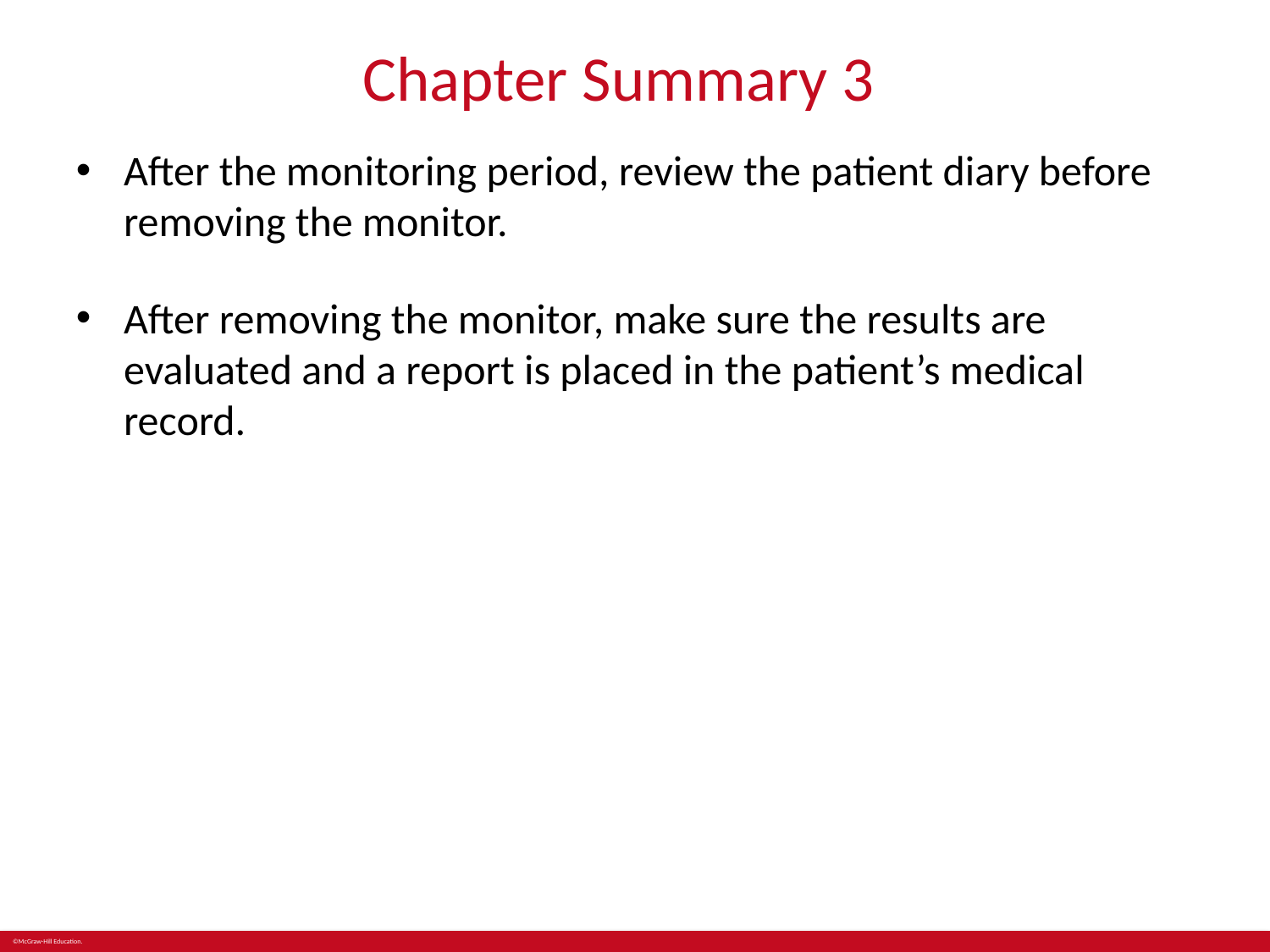

# Chapter Summary 32
After the monitoring period, review the patient diary before removing the monitor.
After removing the monitor, make sure the results are evaluated and a report is placed in the patient’s medical record.